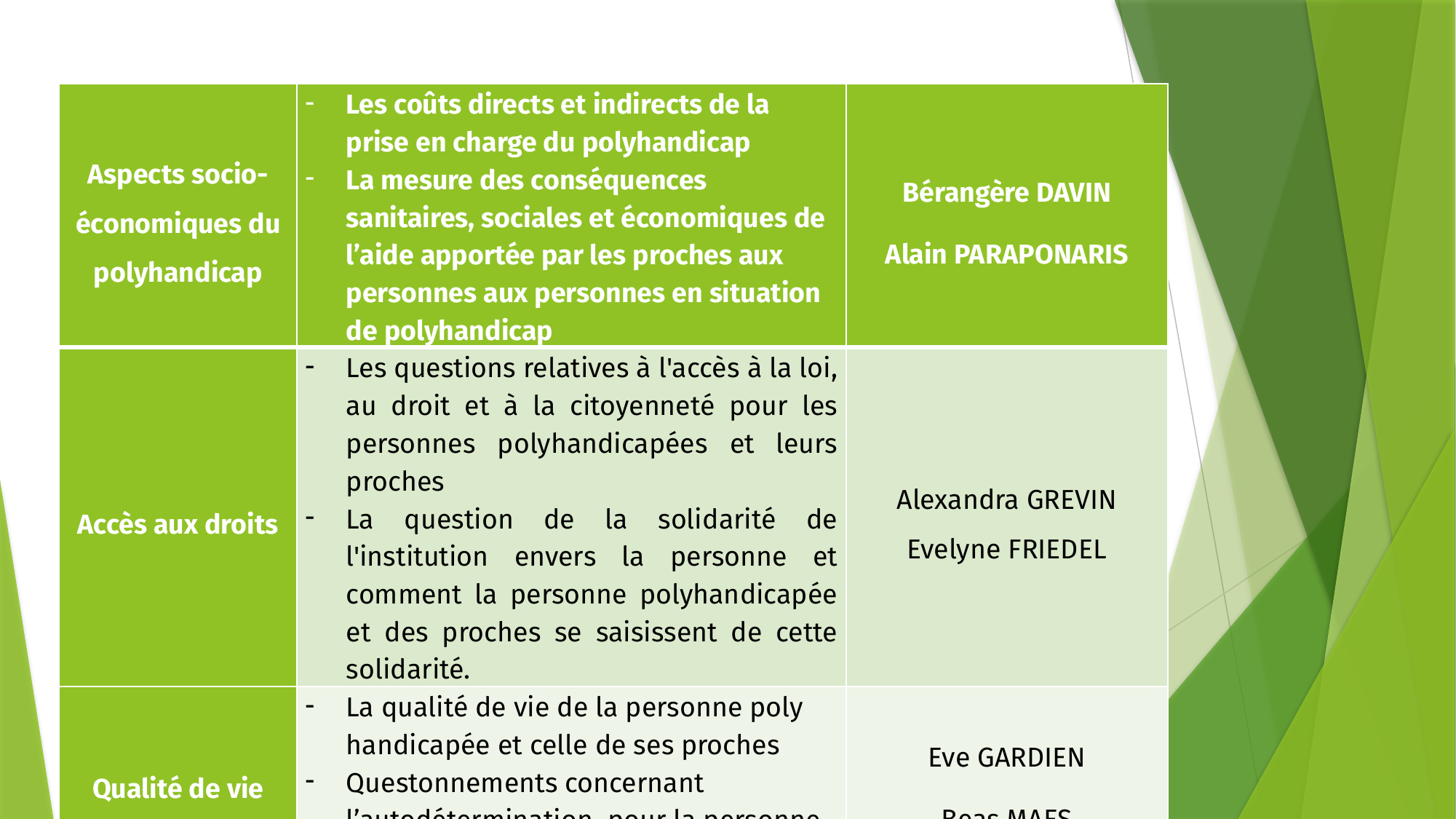

#
| Aspects socio-économiques du polyhandicap | Les coûts directs et indirects de la prise en charge du polyhandicap La mesure des conséquences sanitaires, sociales et économiques de l’aide apportée par les proches aux personnes aux personnes en situation de polyhandicap | Bérangère DAVIN Alain PARAPONARIS |
| --- | --- | --- |
| Accès aux droits | Les questions relatives à l'accès à la loi, au droit et à la citoyenneté pour les personnes polyhandicapées et leurs proches La question de la solidarité de l'institution envers la personne et comment la personne polyhandicapée et des proches se saisissent de cette solidarité. | Alexandra GREVIN Evelyne FRIEDEL |
| Qualité de vie | La qualité de vie de la personne poly handicapée et celle de ses proches Questonnements concernant l’autodétermination pour la personne polyhandicapée (expérience en Suède) | Eve GARDIEN Beas MAES |
| Représentations sociales et place dans la cité | Représentations sociales et individuelles chez les proches, les professionnels, les institutions | Frédéric BLONDEL Sabine DELZESCAUX Myriam WINANCE |
| --- | --- | --- |
7